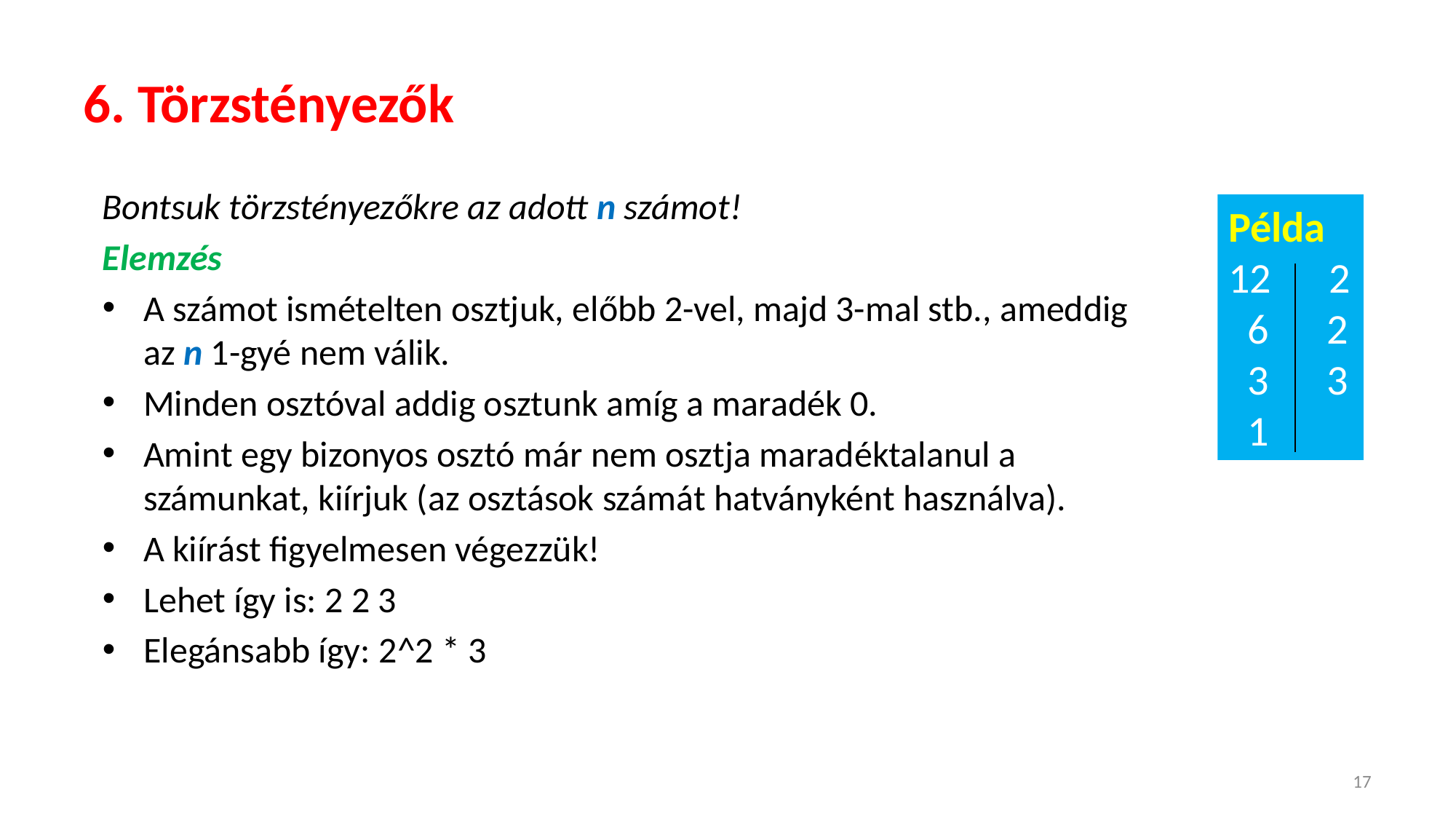

# 6. Törzstényezők
Bontsuk törzstényezőkre az adott n számot!
Elemzés
A számot ismételten osztjuk, előbb 2-vel, majd 3-mal stb., ameddig az n 1-gyé nem válik.
Minden osztóval addig osztunk amíg a maradék 0.
Amint egy bizonyos osztó már nem osztja maradéktalanul a számunkat, kiírjuk (az osztások számát hatványként használva).
A kiírást figyelmesen végezzük!
Lehet így is: 2 2 3
Elegánsabb így: 2^2 * 3
Példa
12      2
  6      2
  3      3
  1
17